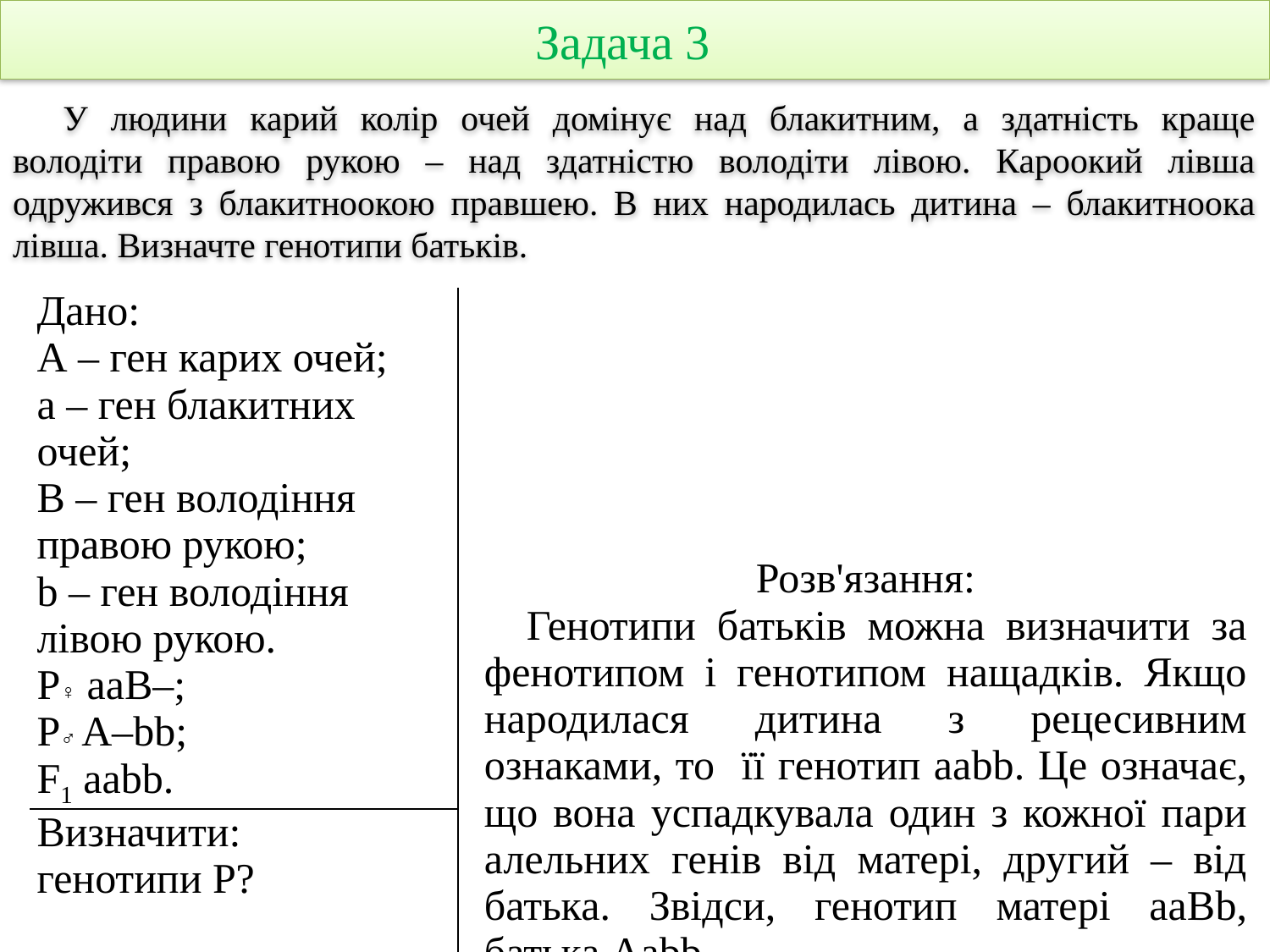

Задача 3
У людини карий колір очей домінує над блакитним, а здатність краще володіти правою рукою – над здатністю володіти лівою. Кароокий лівша одружився з блакитноокою правшею. В них народилась дитина – блакитноока лівша. Визначте генотипи батьків.
| Дано: А – ген карих очей; a – ген блакитних очей; B – ген володіння правою рукою; b – ген володіння лівою рукою. Р♀ ааВ–; Р♂ А–bb; F1 ааbb. |  | Розв'язання: Генотипи батьків можна визначити за фенотипом і генотипом нащадків. Якщо народилася дитина з рецесивним ознаками, то її генотип ааbb. Це означає, що вона успадкувала один з кожної пари алельних генів від матері, другий – від батька. Звідси, генотип матері ааВb, батька Ааbb. Відповідь: генотип матері ааВb, генотип батька Ааbb. |  |
| --- | --- | --- | --- |
| Визначити: генотипи Р? |  |  |  |